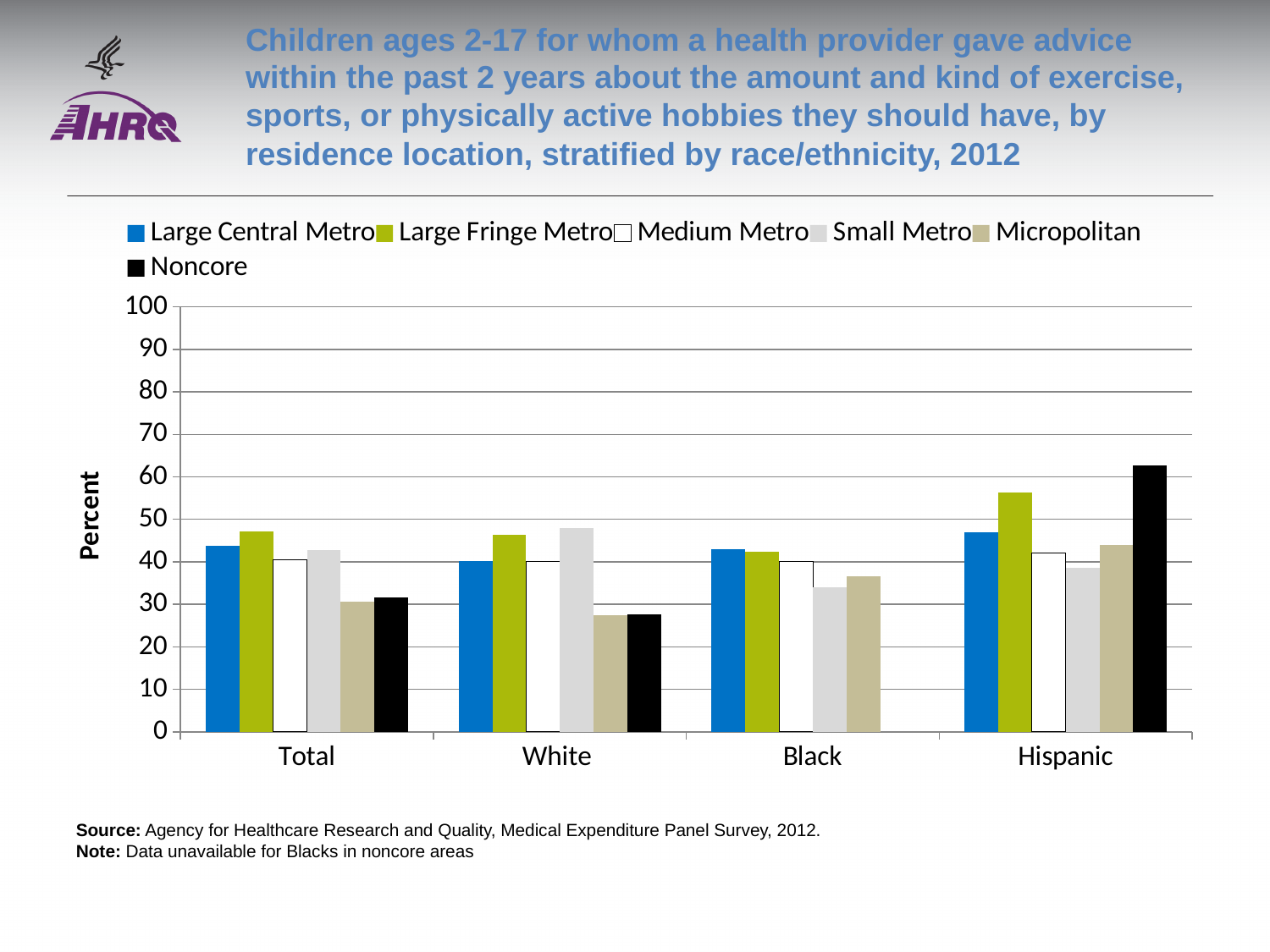

# Children ages 2-17 for whom a health provider gave advice within the past 2 years about the amount and kind of exercise, sports, or physically active hobbies they should have, by residence location, stratified by race/ethnicity, 2012

### Chart

| Category | Large Central Metro | Large Fringe Metro | Medium Metro | Small Metro | Micropolitan | Noncore |
|---|---|---|---|---|---|---|
| Total | 43.8 | 47.2 | 40.5 | 42.8 | 30.6 | 31.6 |
| White  | 40.2 | 46.3 | 40.1 | 47.9 | 27.5 | 27.6 |
| Black | 42.9 | 42.4 | 40.0 | 34.1 | 36.5 | None |
| Hispanic | 47.0 | 56.3 | 42.1 | 38.6 | 43.9 | 62.6 |
Source: Agency for Healthcare Research and Quality, Medical Expenditure Panel Survey, 2012.
Note: Data unavailable for Blacks in noncore areas